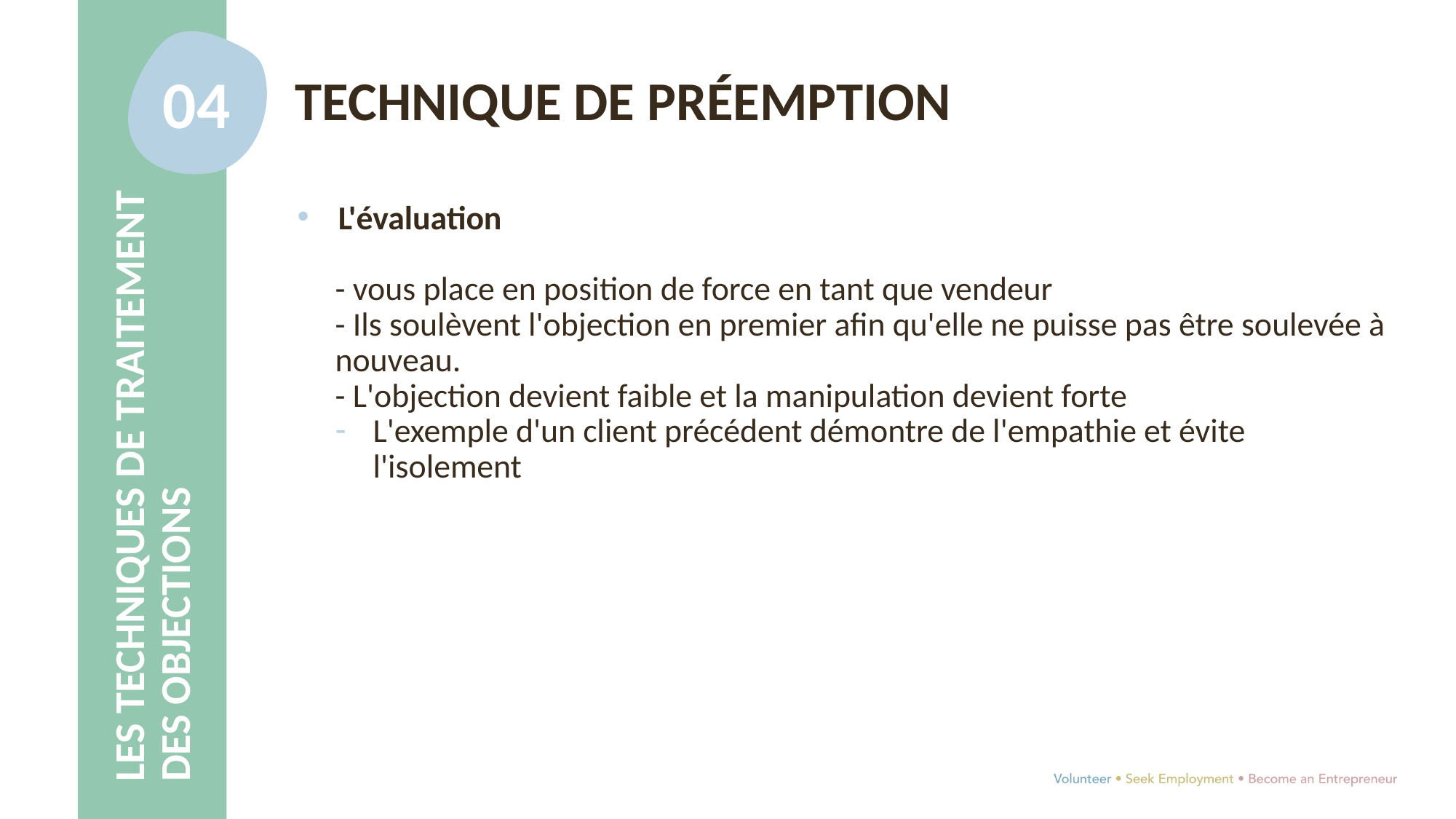

04

TECHNIQUE DE PRÉEMPTION
L'évaluation

- vous place en position de force en tant que vendeur
- Ils soulèvent l'objection en premier afin qu'elle ne puisse pas être soulevée à nouveau.
- L'objection devient faible et la manipulation devient forte
L'exemple d'un client précédent démontre de l'empathie et évite
	l'isolement

LES TECHNIQUES DE TRAITEMENT DES OBJECTIONS